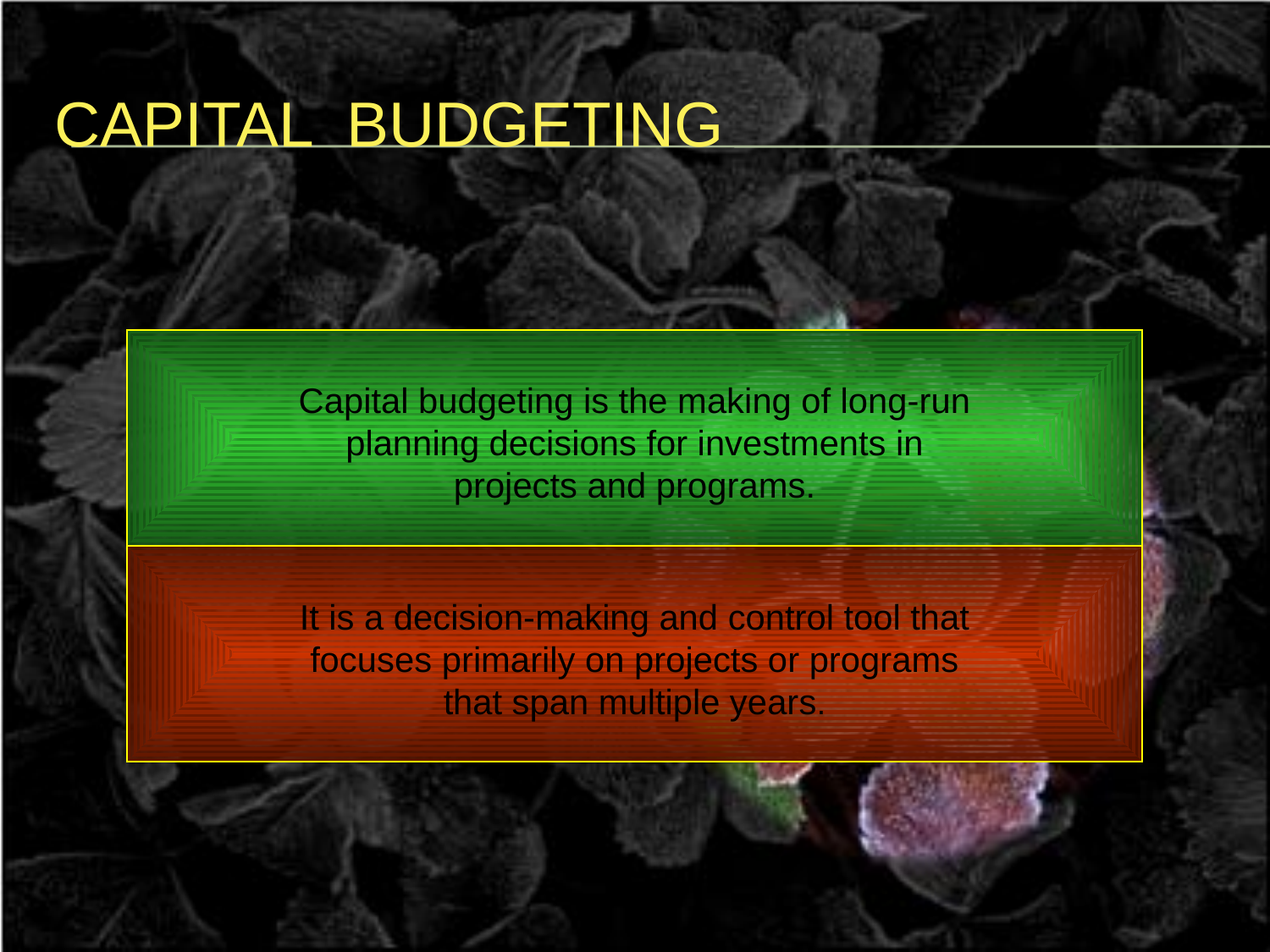

# Capital  Budgeting

Capital budgeting is the making of long-run
planning decisions for investments in
projects and programs.

It is a decision-making and control tool that
focuses primarily on projects or programs
that span multiple years.